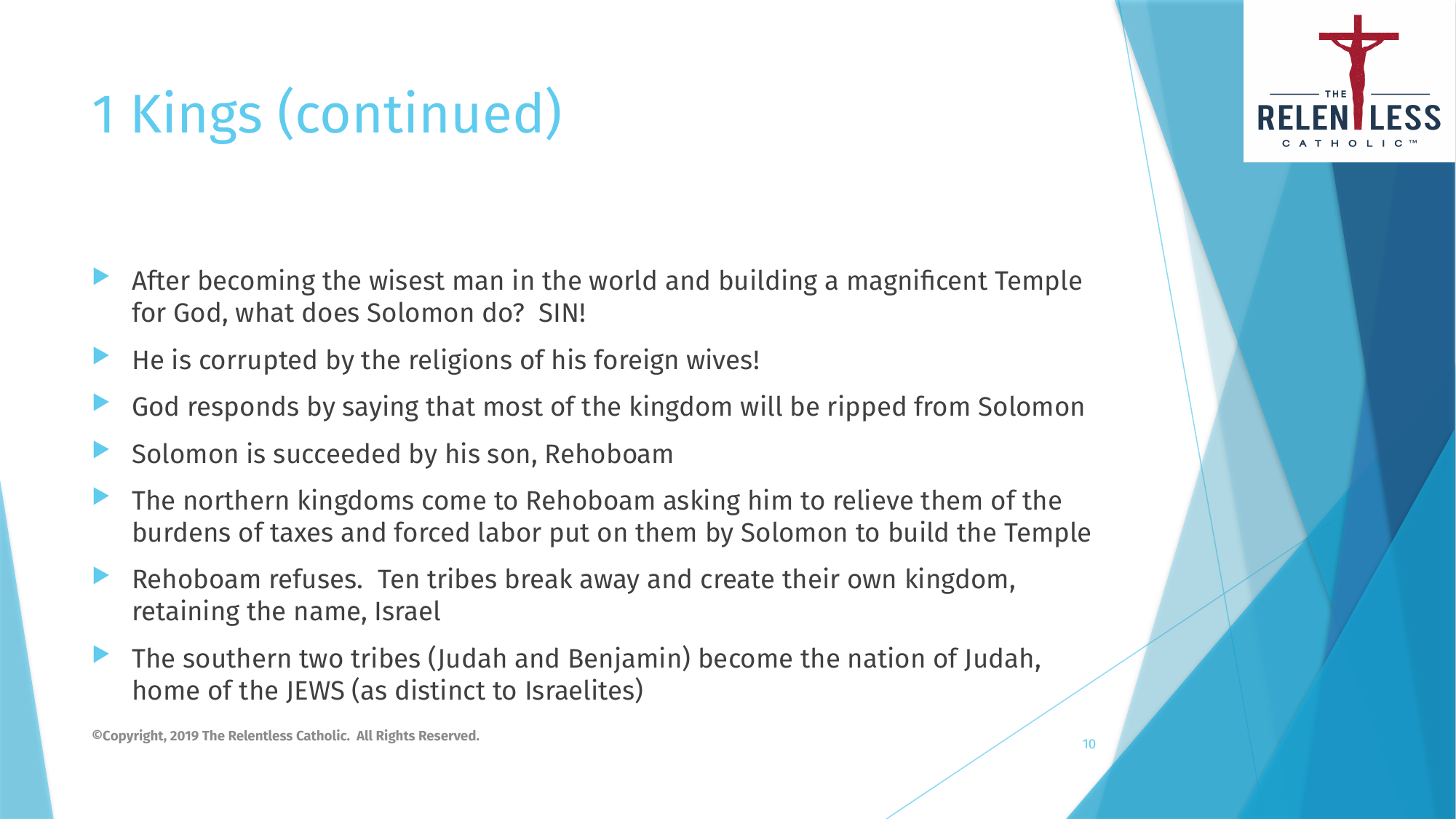

# 1 Kings (continued)
After becoming the wisest man in the world and building a magnificent Temple for God, what does Solomon do?  SIN!
He is corrupted by the religions of his foreign wives!
God responds by saying that most of the kingdom will be ripped from Solomon
Solomon is succeeded by his son, Rehoboam
The northern kingdoms come to Rehoboam asking him to relieve them of the burdens of taxes and forced labor put on them by Solomon to build the Temple
Rehoboam refuses.  Ten tribes break away and create their own kingdom, retaining the name, Israel
The southern two tribes (Judah and Benjamin) become the nation of Judah, home of the JEWS (as distinct to Israelites)
©Copyright, 2019 The Relentless Catholic.  All Rights Reserved.

10